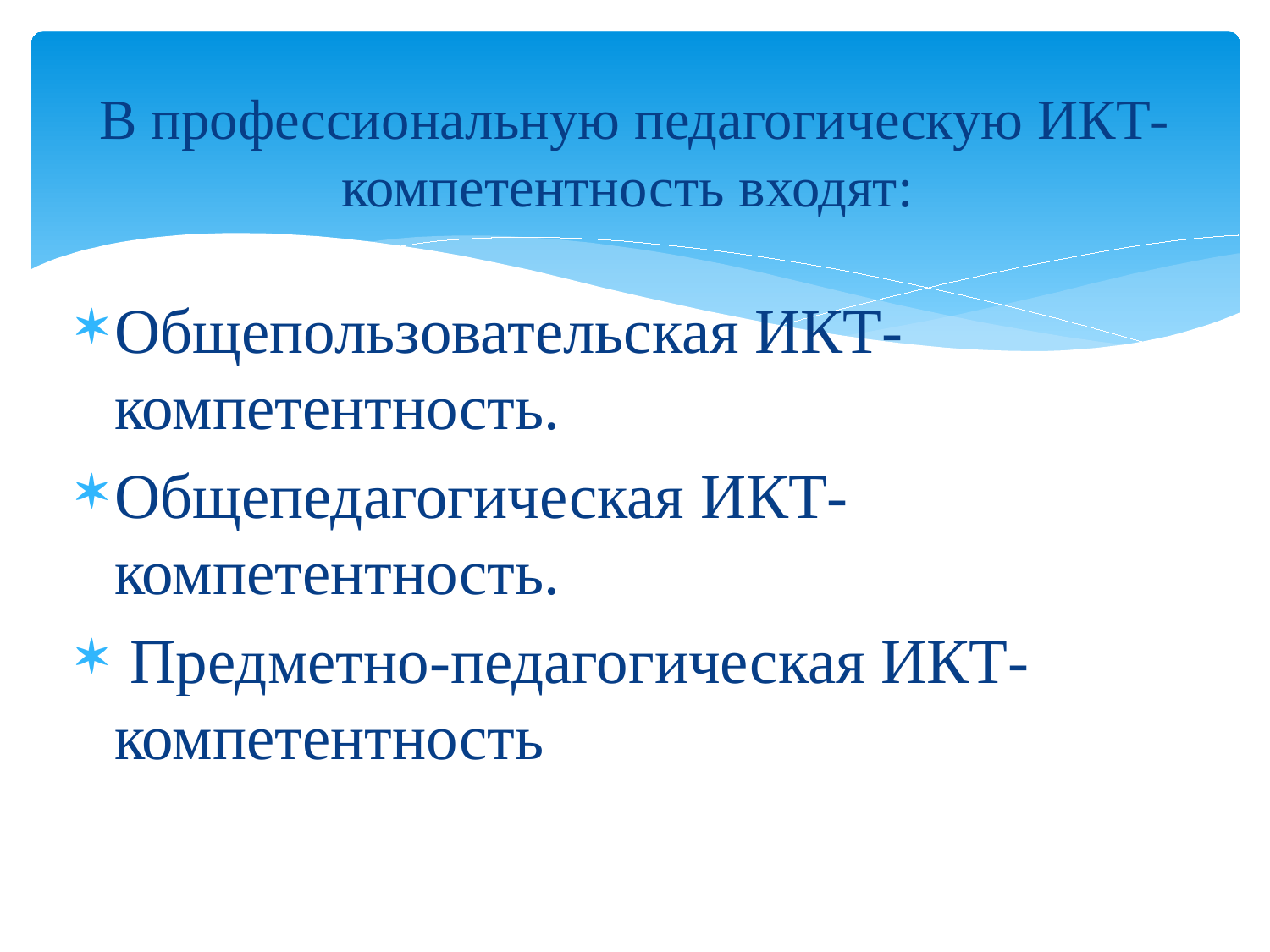

В профессиональную педагогическую ИКТ-компетентность входят:

Общепользовательская ИКТ-компетентность.
Общепедагогическая ИКТ-компетентность.
 Предметно-педагогическая ИКТ-компетентность